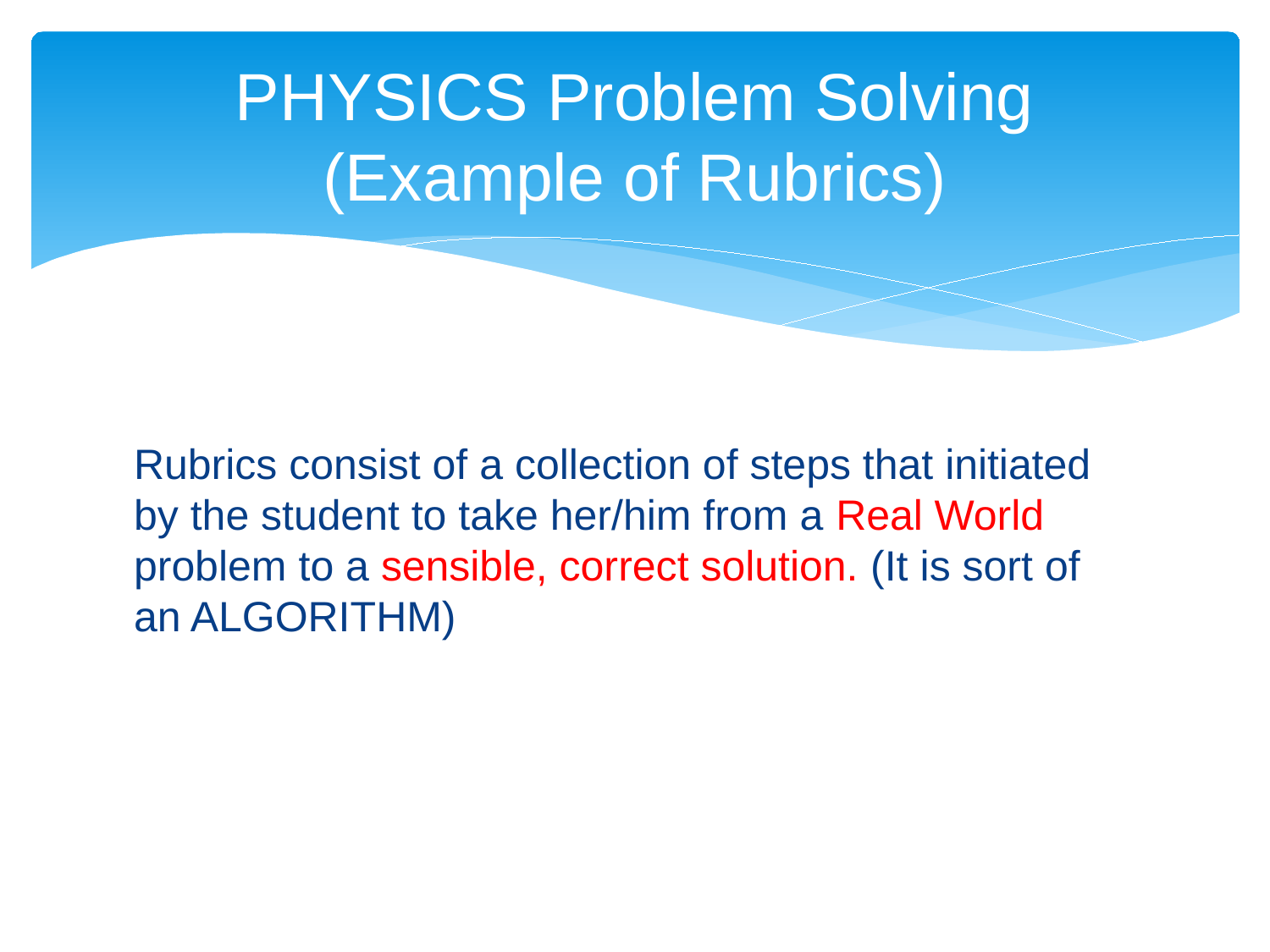

# PHYSICS Problem Solving (Example of Rubrics)

Rubrics consist of a collection of steps that initiated by the student to take her/him from a Real World problem to a sensible, correct solution. (It is sort of an ALGORITHM)